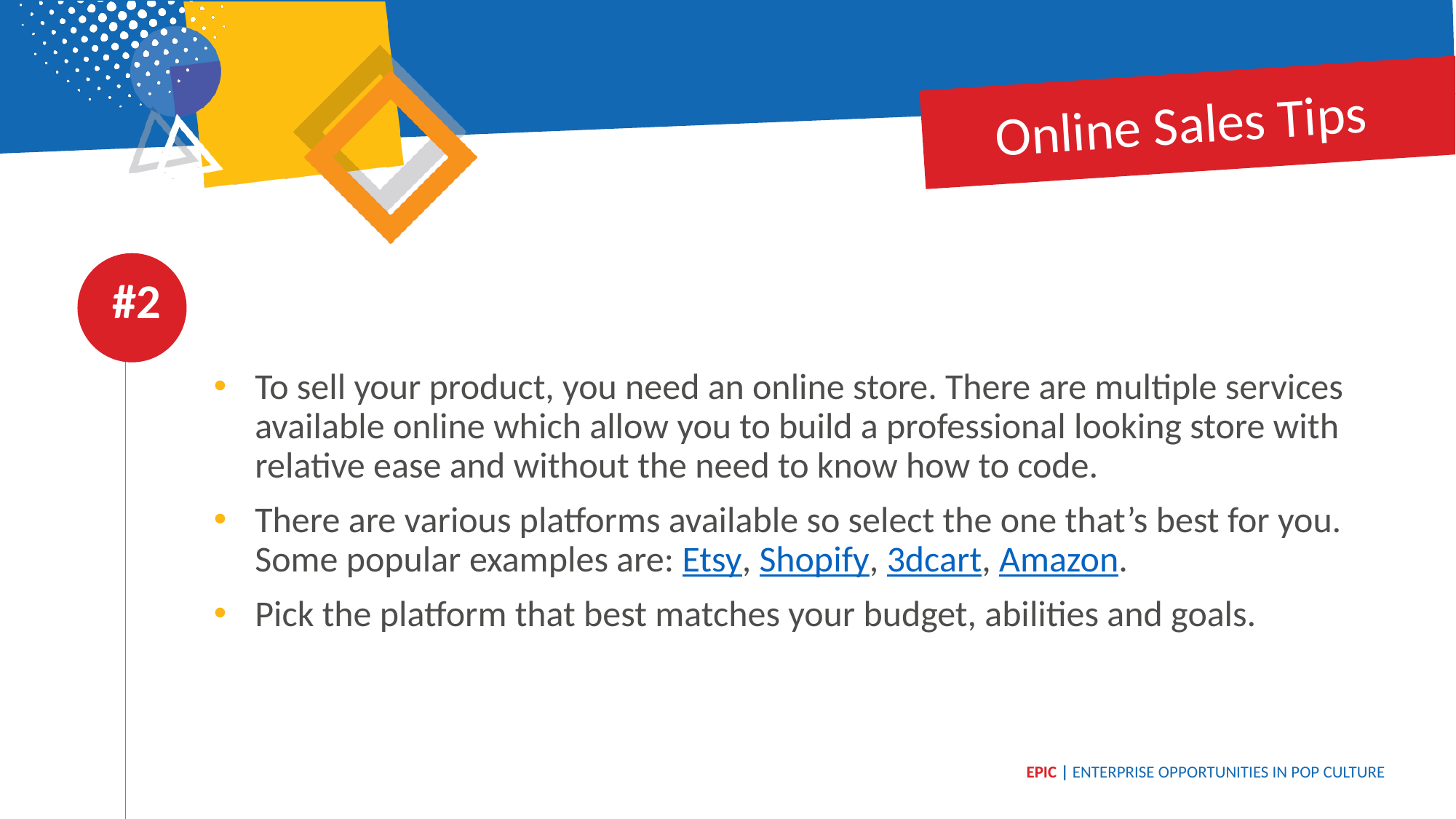

Online Sales Tips

#2
To sell your product, you need an online store. There are multiple services available online which allow you to build a professional looking store with relative ease and without the need to know how to code.
There are various platforms available so select the one that’s best for you. Some popular examples are: Etsy, Shopify, 3dcart, Amazon.
Pick the platform that best matches your budget, abilities and goals.